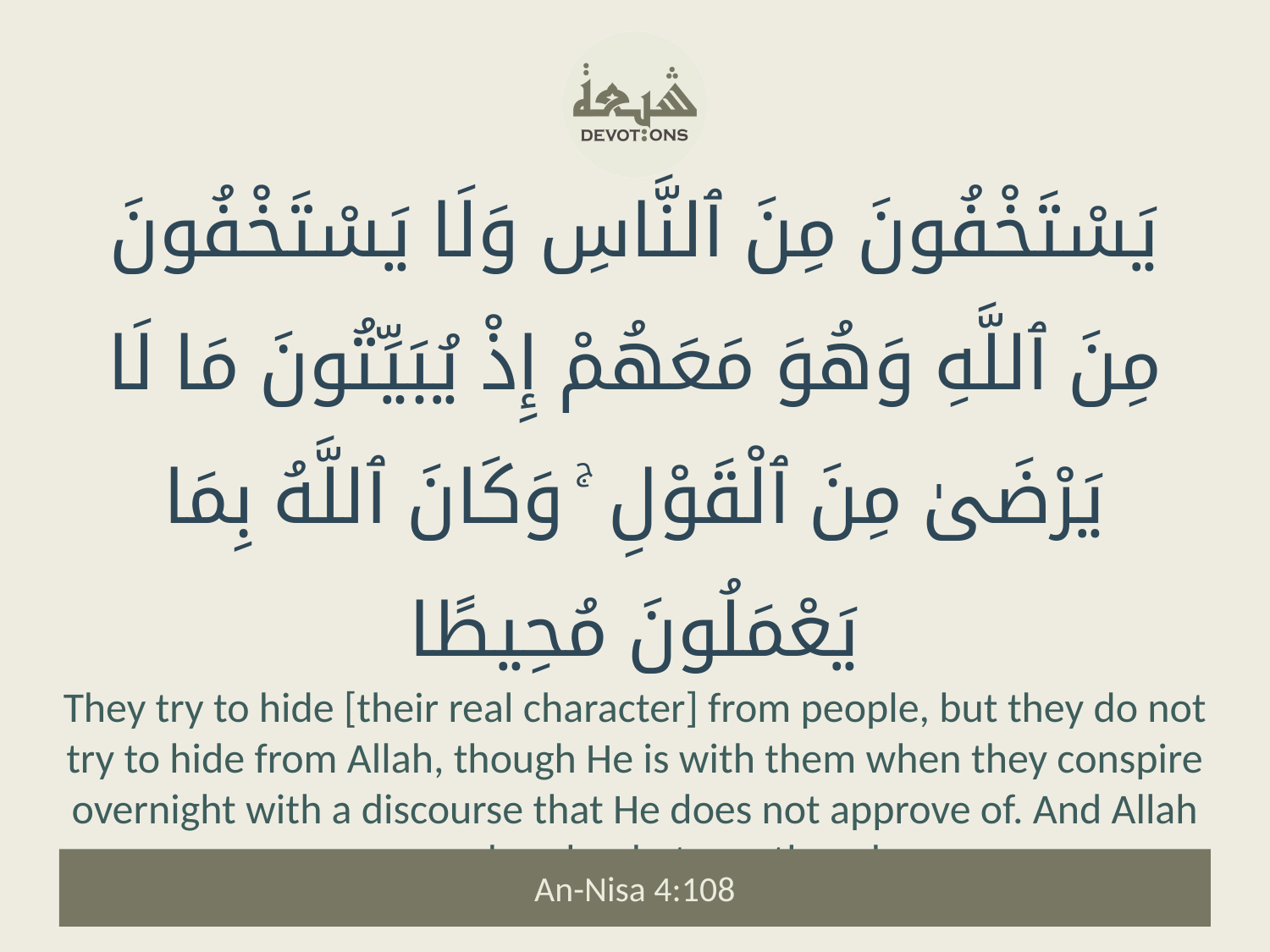

يَسْتَخْفُونَ مِنَ ٱلنَّاسِ وَلَا يَسْتَخْفُونَ مِنَ ٱللَّهِ وَهُوَ مَعَهُمْ إِذْ يُبَيِّتُونَ مَا لَا يَرْضَىٰ مِنَ ٱلْقَوْلِ ۚ وَكَانَ ٱللَّهُ بِمَا يَعْمَلُونَ مُحِيطًا
They try to hide [their real character] from people, but they do not try to hide from Allah, though He is with them when they conspire overnight with a discourse that He does not approve of. And Allah comprehends whatever they do.
An-Nisa 4:108